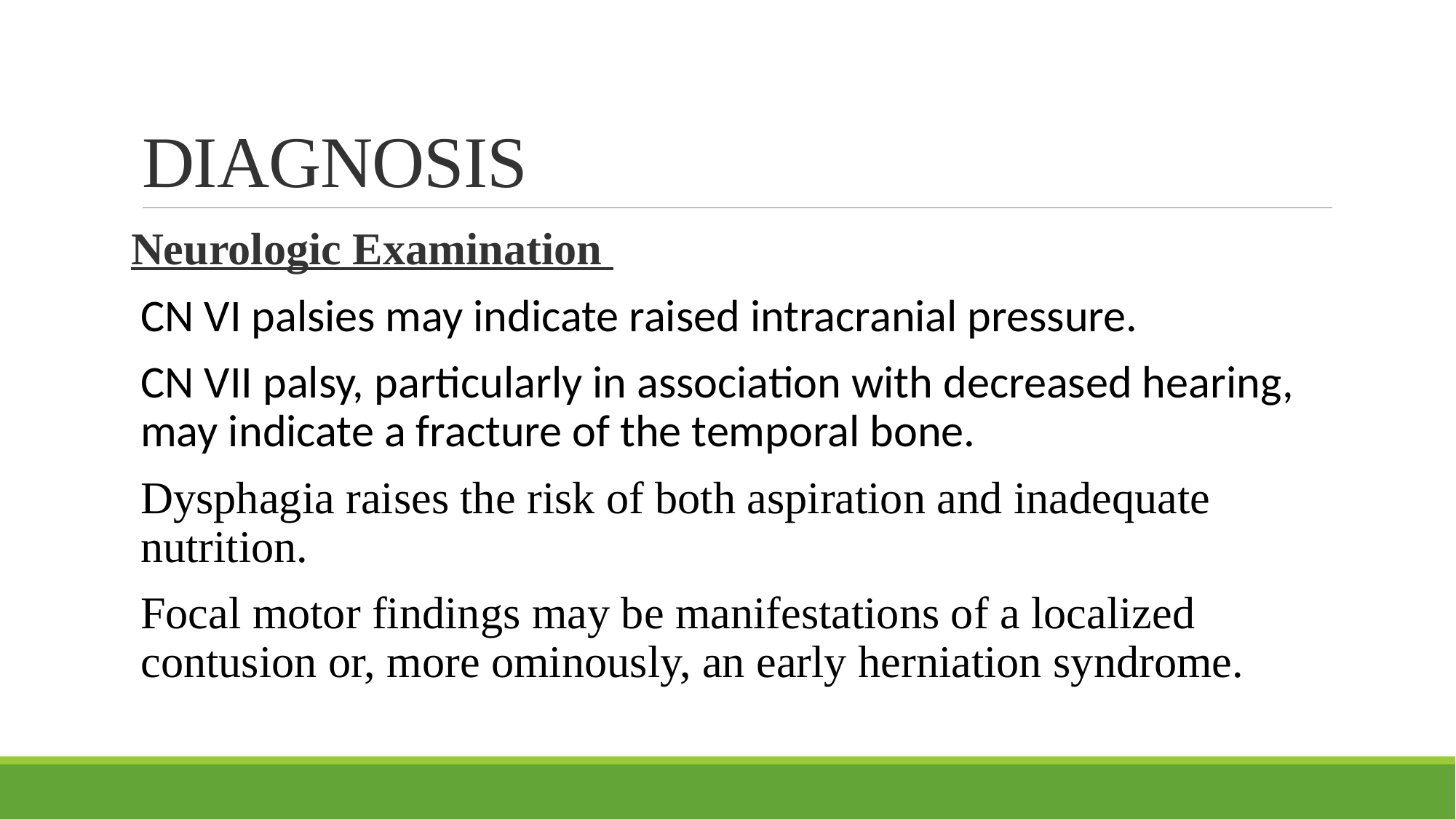

# DIAGNOSIS
Neurologic Examination
CN VI palsies may indicate raised intracranial pressure.
CN VII palsy, particularly in association with decreased hearing, may indicate a fracture of the temporal bone.
Dysphagia raises the risk of both aspiration and inadequate nutrition.
Focal motor findings may be manifestations of a localized contusion or, more ominously, an early herniation syndrome.